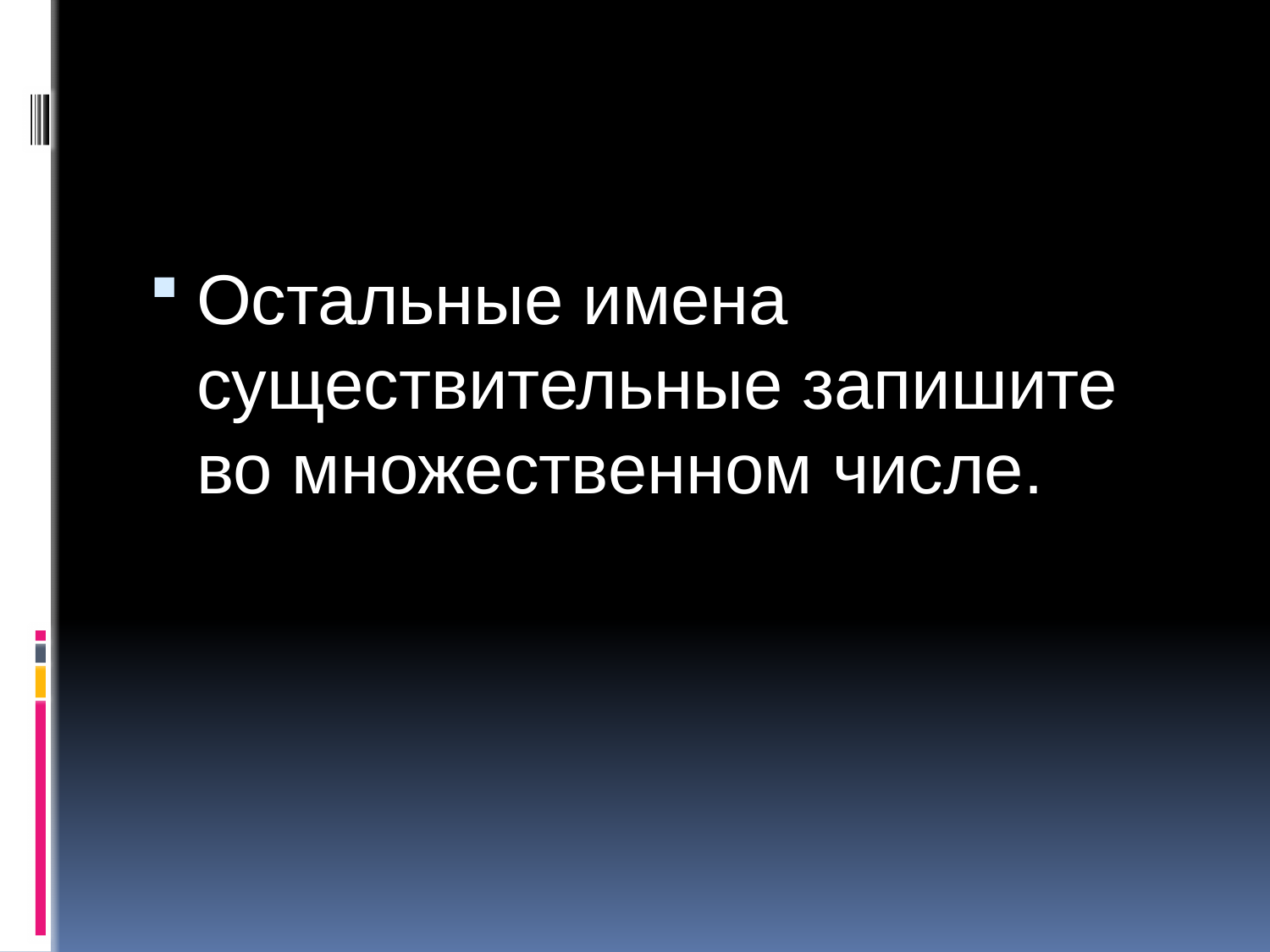

#
Остальные имена существительные запишите во множественном числе.